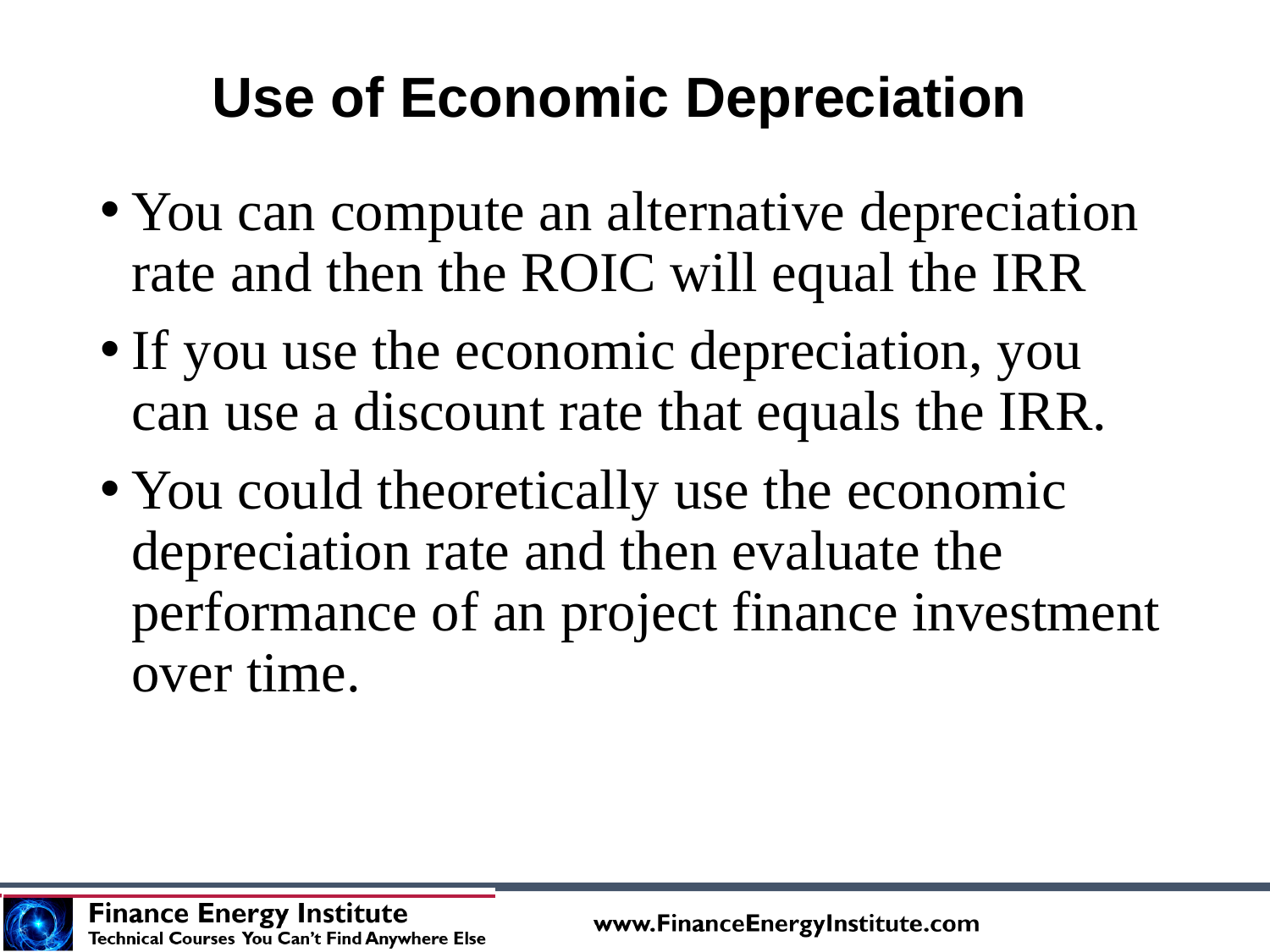

# Use of Economic Depreciation
You can compute an alternative depreciation rate and then the ROIC will equal the IRR
If you use the economic depreciation, you can use a discount rate that equals the IRR.
You could theoretically use the economic depreciation rate and then evaluate the performance of an project finance investment over time.